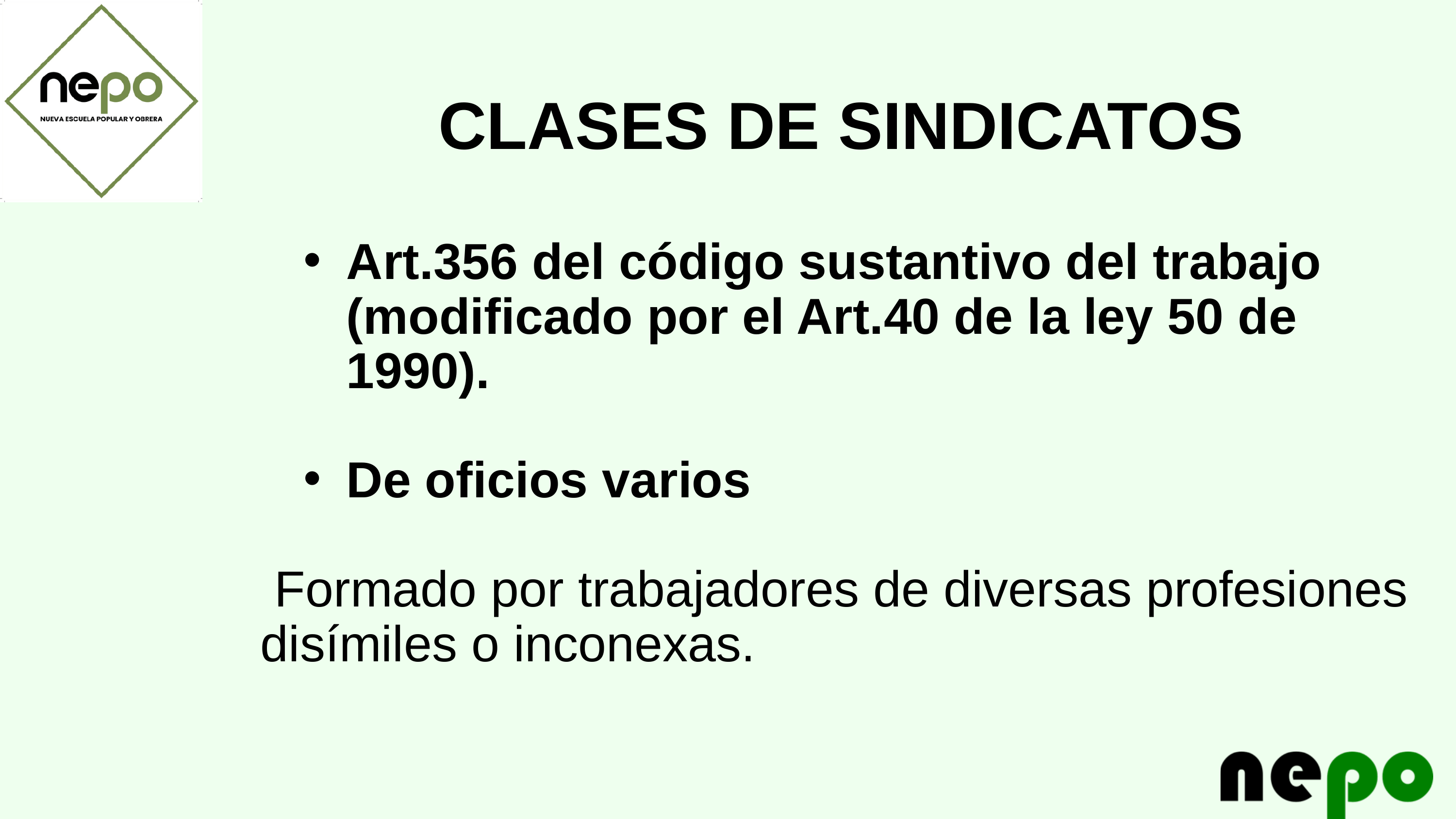

CLASES DE SINDICATOS

Art.356 del código sustantivo del trabajo (modificado por el Art.40 de la ley 50 de 1990).

De oficios varios

 Formado por trabajadores de diversas profesiones disímiles o inconexas.